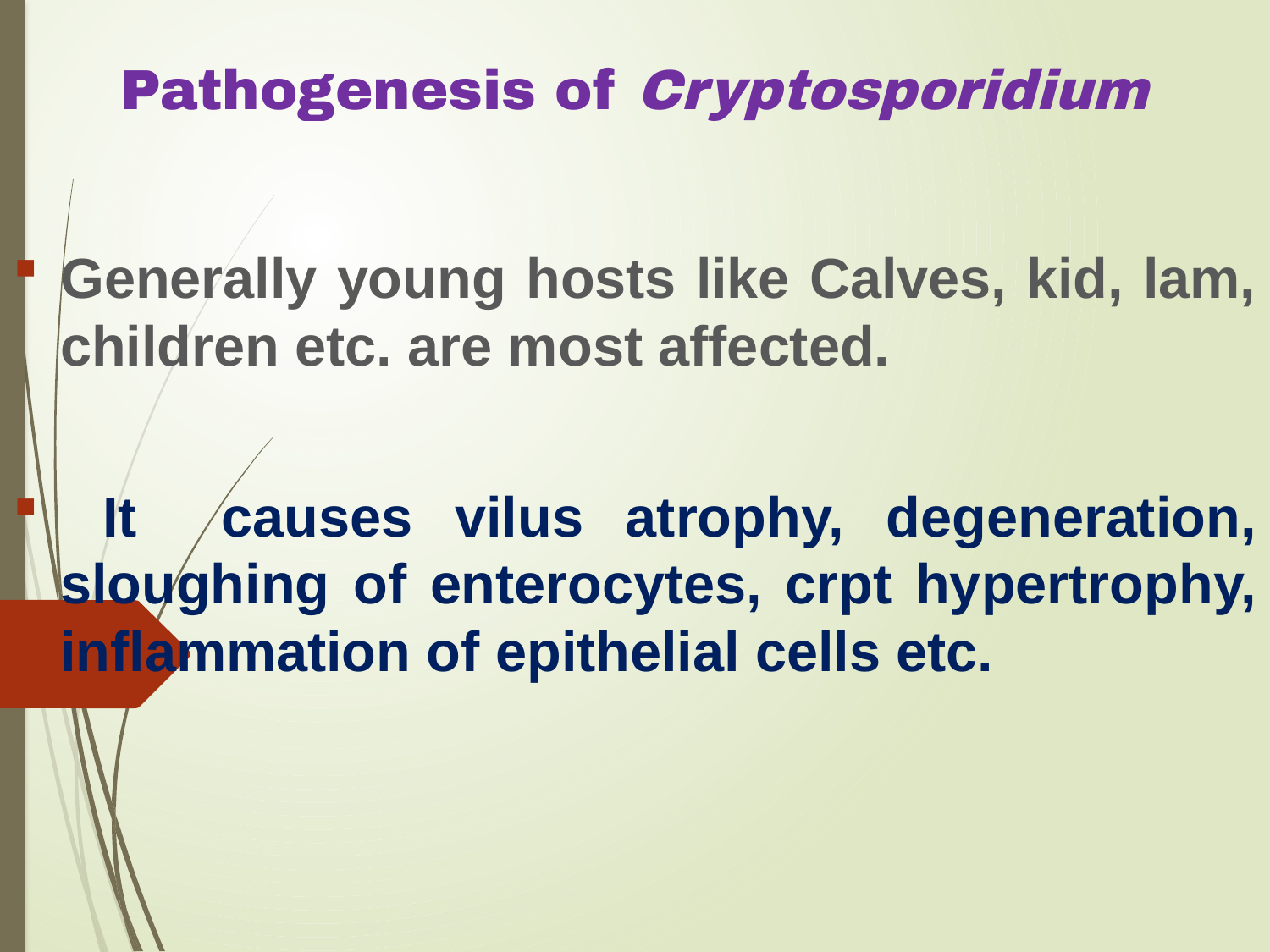

# Pathogenesis of Cryptosporidium

Generally young hosts like Calves, kid, lam, children etc. are most affected.

 It  causes vilus atrophy, degeneration, sloughing of enterocytes, crpt hypertrophy, inflammation of epithelial cells etc.